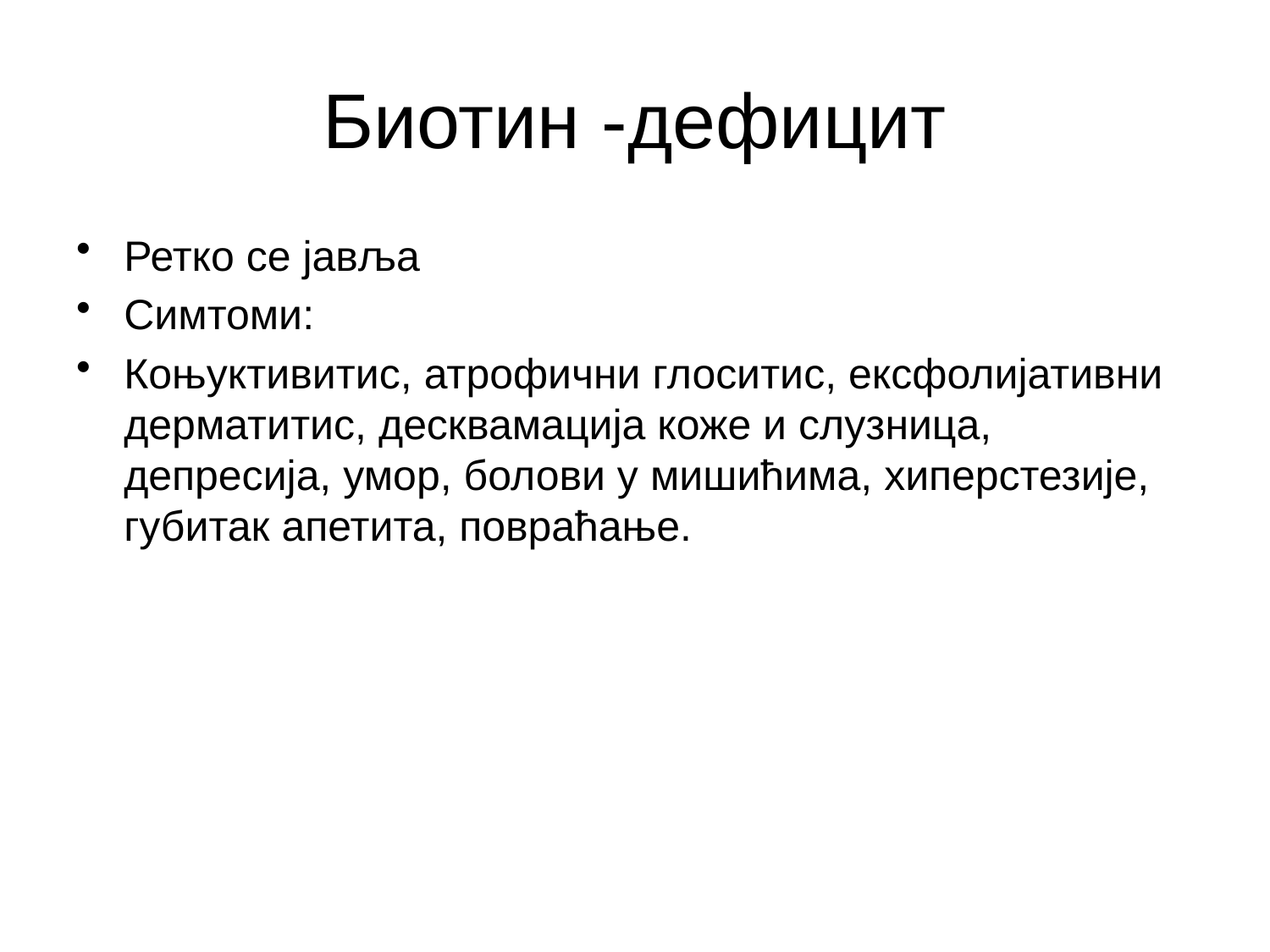

# Биотин -дефицит
Ретко се јавља
Симтоми:
Коњуктивитис, атрофични глоситис, ексфолијативни дерматитис, десквамација коже и слузница, депресија, умор, болови у мишићима, хиперстезије, губитак апетита, повраћање.